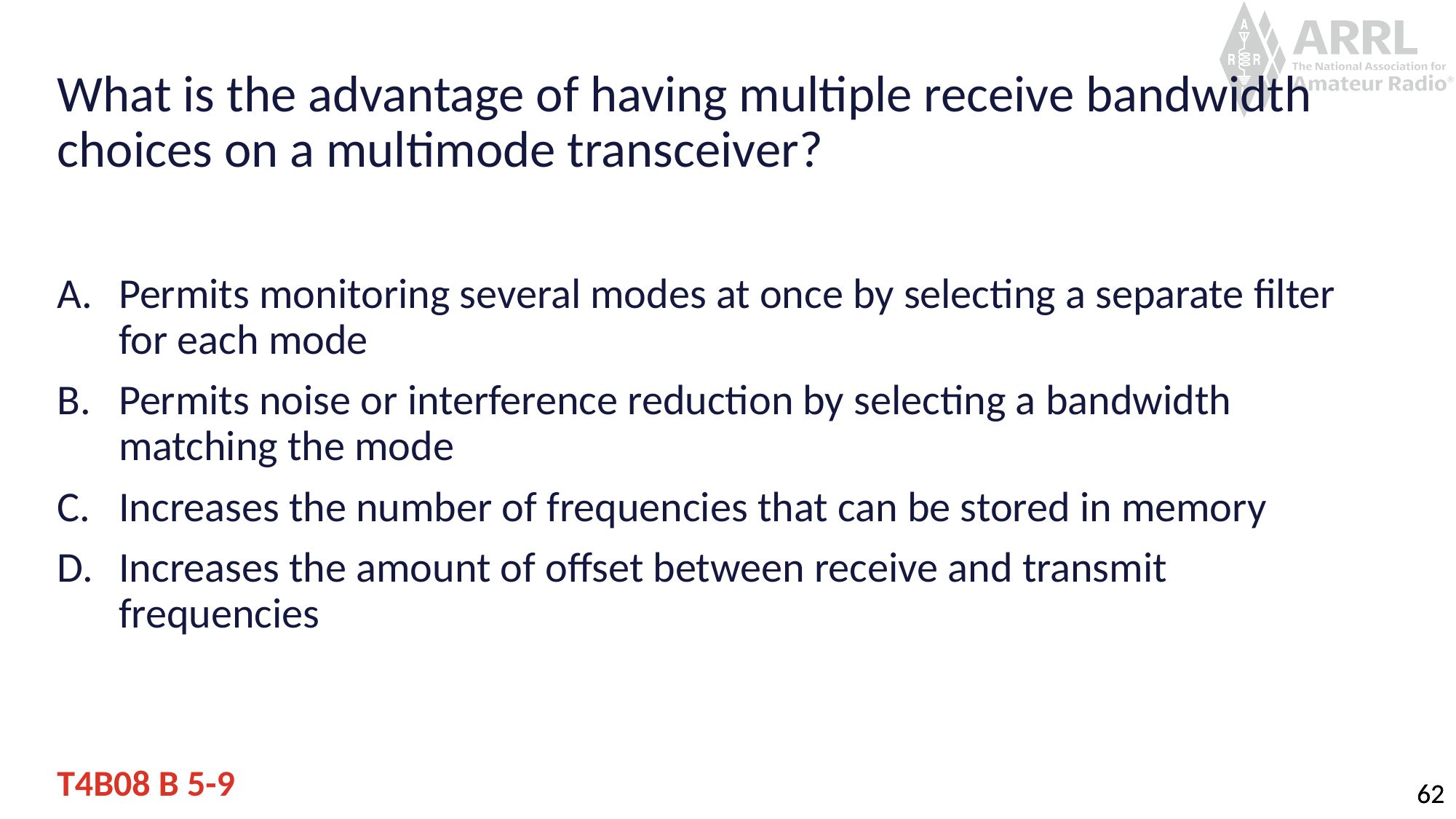

# What is the advantage of having multiple receive bandwidth choices on a multimode transceiver?
Permits monitoring several modes at once by selecting a separate filter for each mode
Permits noise or interference reduction by selecting a bandwidth matching the mode
Increases the number of frequencies that can be stored in memory
Increases the amount of offset between receive and transmit frequencies
T4B08 B 5-9